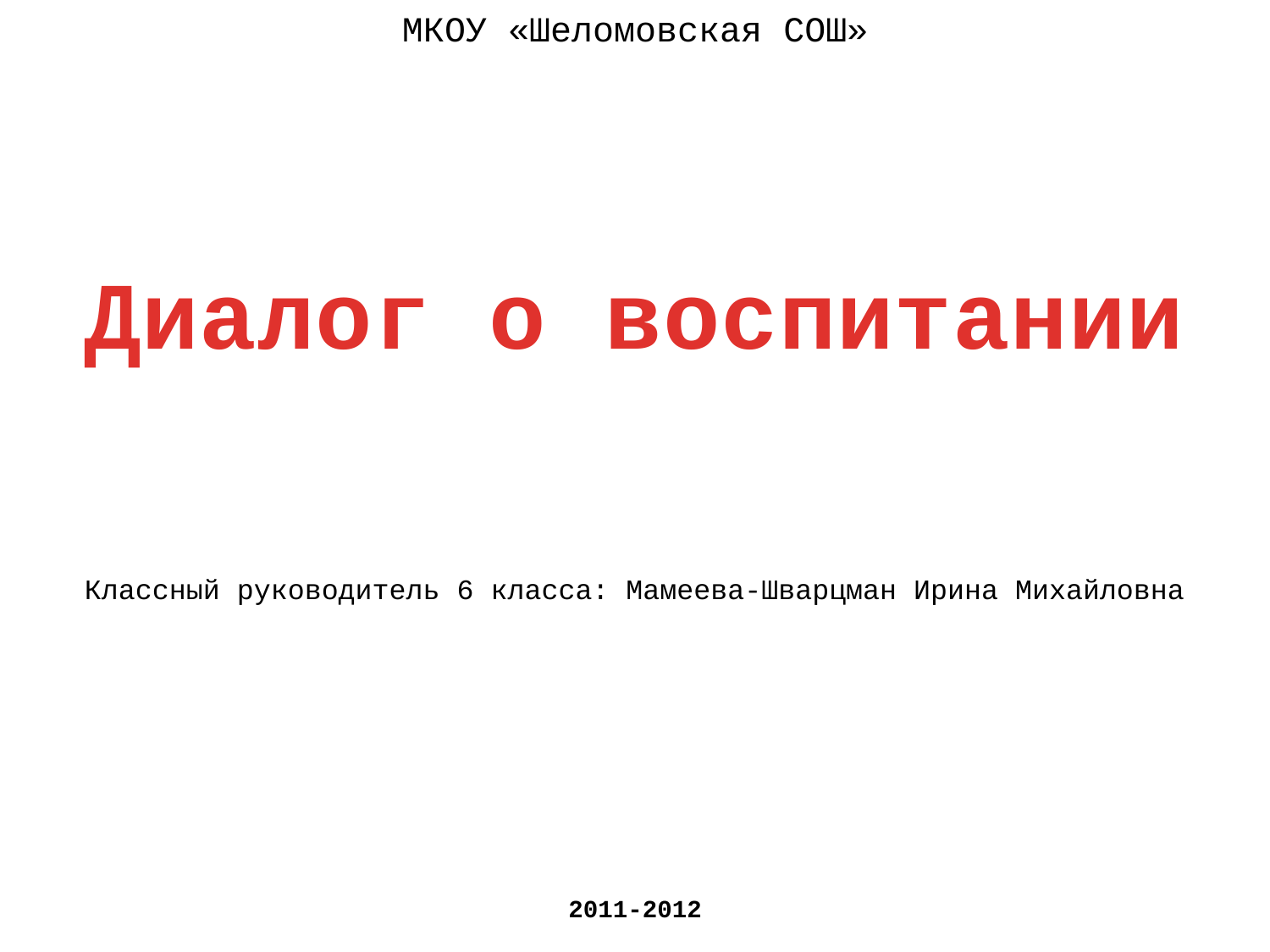

МКОУ «Шеломовская СОШ»
Диалог о воспитании
Классный руководитель 6 класса: Мамеева-Шварцман Ирина Михайловна
2011-2012